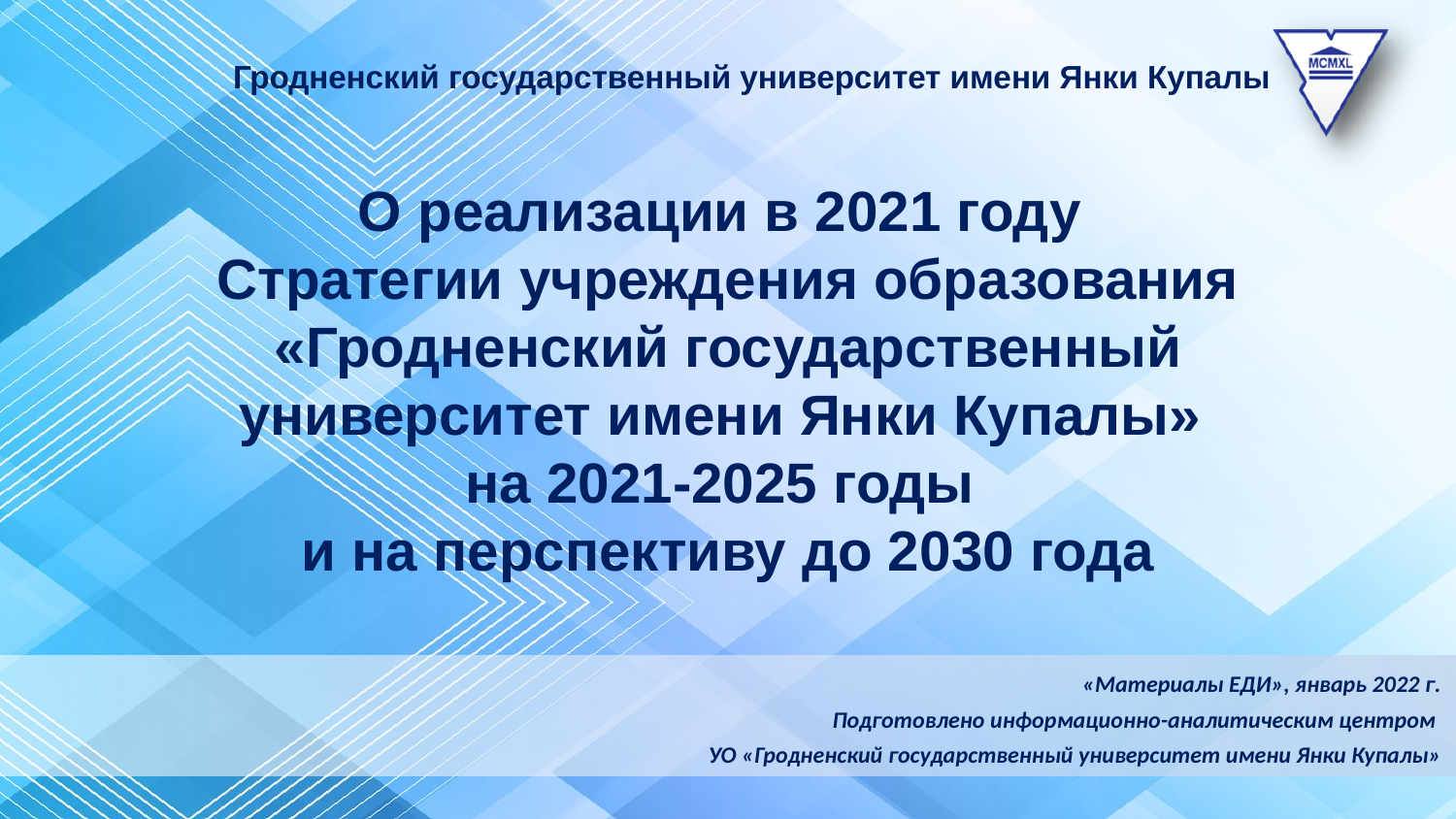

# О реализации в 2021 году Стратегии учреждения образования «Гродненский государственный университет имени Янки Купалы» на 2021-2025 годы и на перспективу до 2030 года
«Материалы ЕДИ», январь 2022 г.
Подготовлено информационно-аналитическим центром
УО «Гродненский государственный университет имени Янки Купалы»